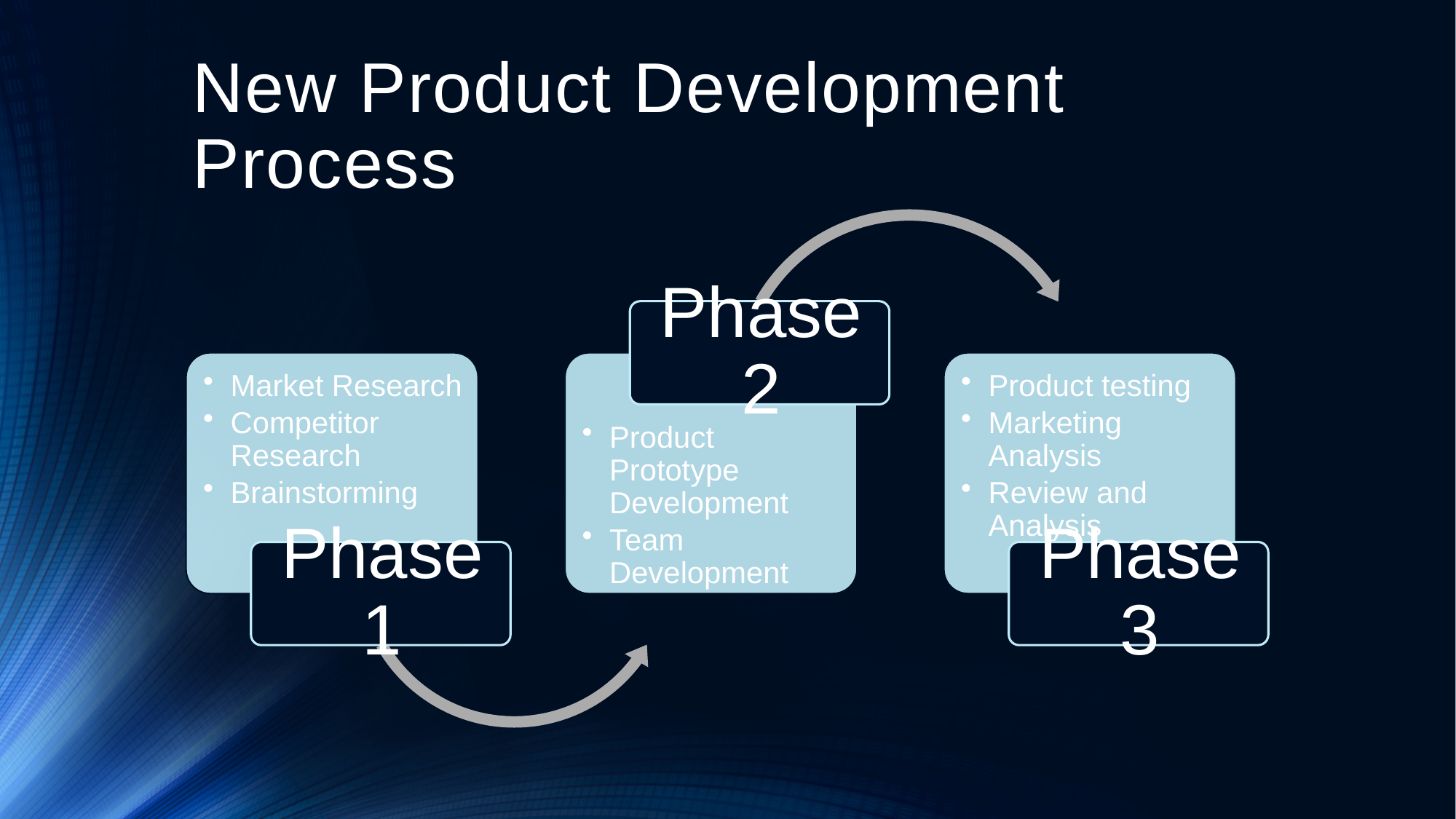

# New Product Development Process
Market Research
Competitor Research
Brainstorming
Phase 1
Product Prototype Development
Team Development
Phase 2
Product testing
Marketing Analysis
Review and Analysis
Phase 3